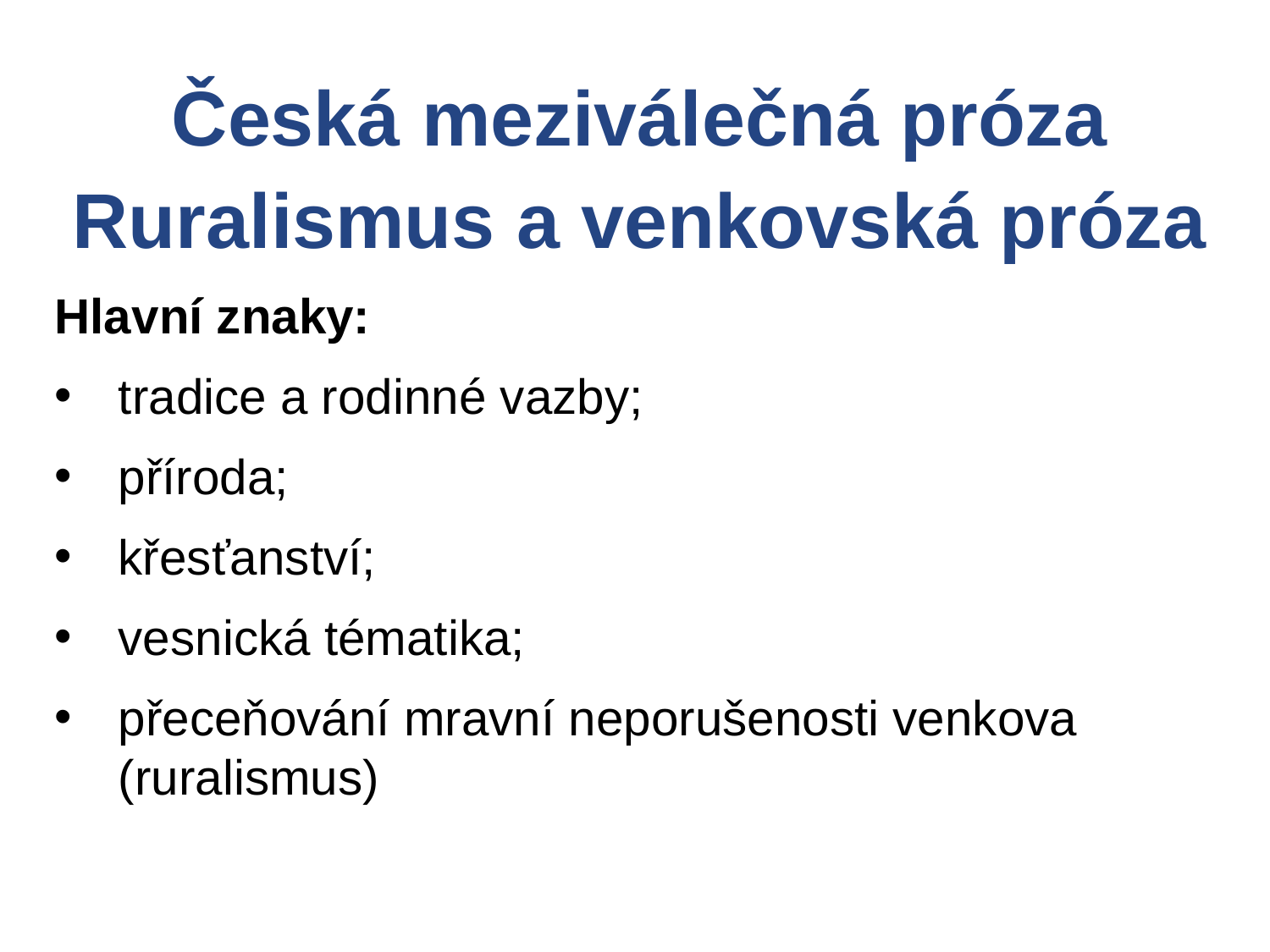

Česká meziválečná próza
Ruralismus a venkovská próza
Hlavní znaky:
tradice a rodinné vazby;
příroda;
křesťanství;
vesnická tématika;
přeceňování mravní neporušenosti venkova (ruralismus)